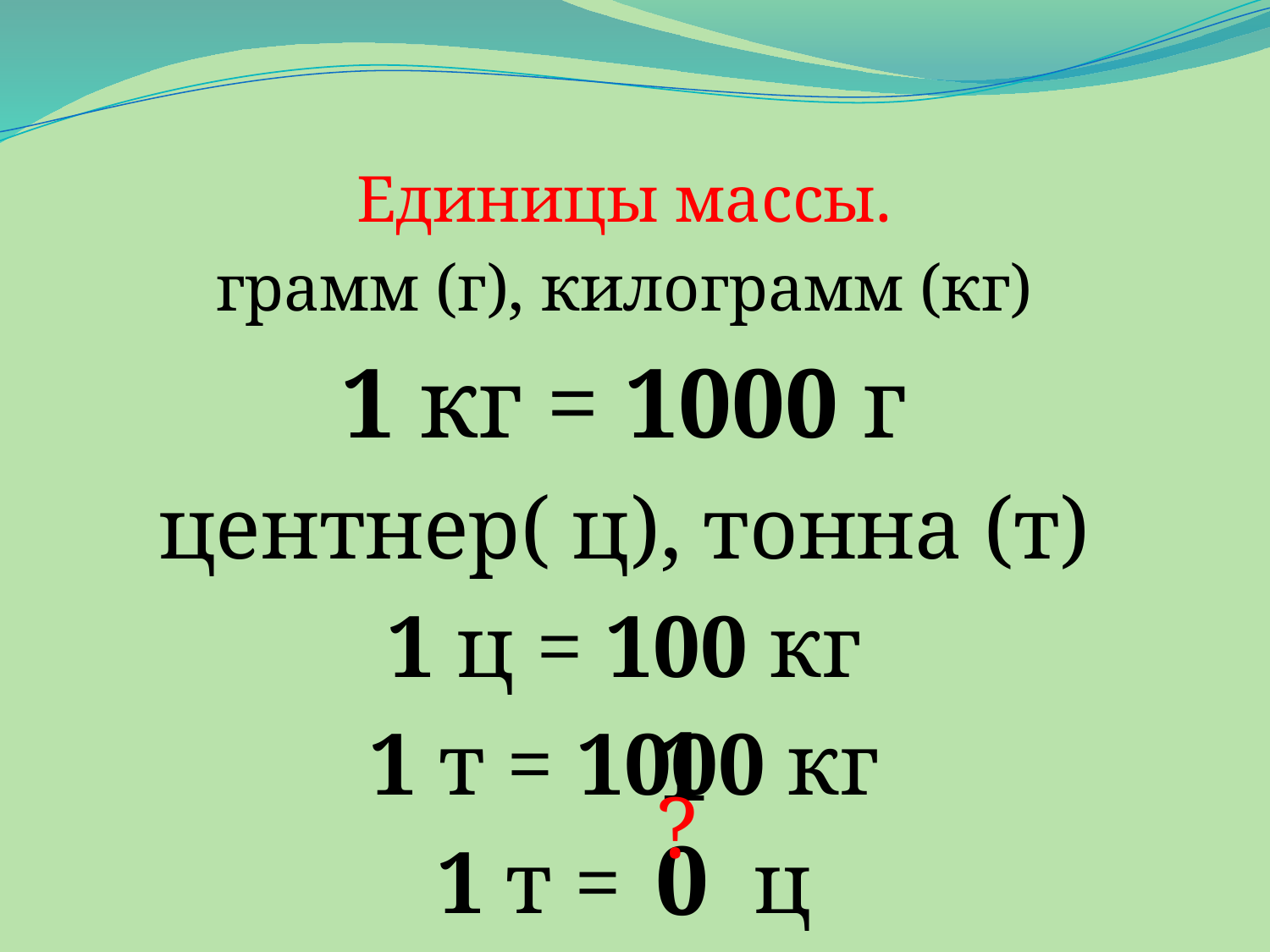

Единицы массы.
грамм (г), килограмм (кг)
1 кг = 1000 г
центнер( ц), тонна (т)
1 ц = 100 кг
1 т = 1000 кг
1 т =      ц

?
10